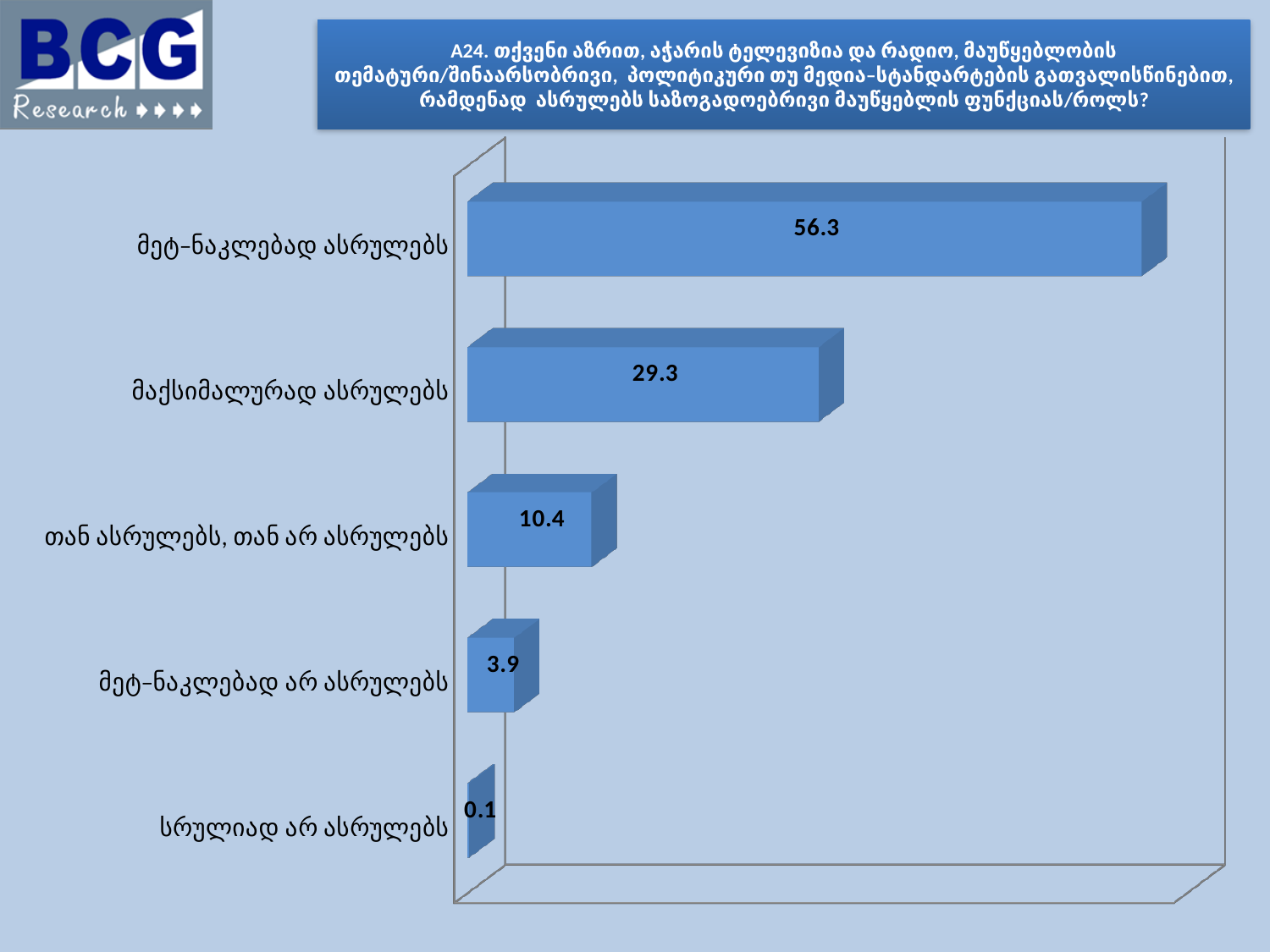

A24. თქვენი აზრით, აჭარის ტელევიზია და რადიო, მაუწყებლობის თემატური/შინაარსობრივი,  პოლიტიკური თუ მედია–სტანდარტების გათვალისწინებით, რამდენად  ასრულებს საზოგადოებრივი მაუწყებლის ფუნქციას/როლს?

[unsupported chart]